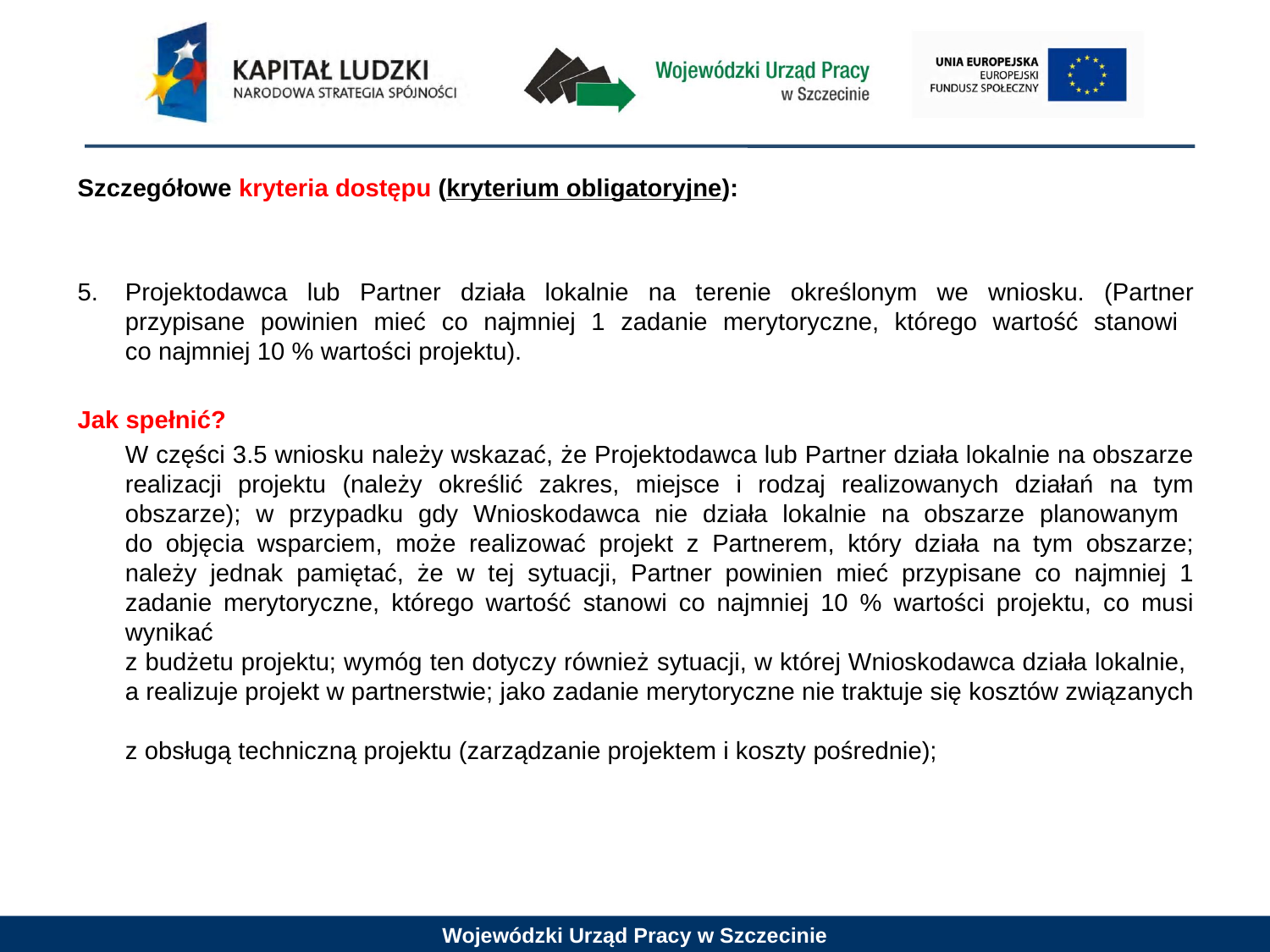

Szczegółowe kryteria dostępu (kryterium obligatoryjne):

Projektodawca lub Partner działa lokalnie na terenie określonym we wniosku. (Partner przypisane powinien mieć co najmniej 1 zadanie merytoryczne, którego wartość stanowi
co najmniej 10 % wartości projektu).

Jak spełnić?
	W części 3.5 wniosku należy wskazać, że Projektodawca lub Partner działa lokalnie na obszarze realizacji projektu (należy określić zakres, miejsce i rodzaj realizowanych działań na tym obszarze); w przypadku gdy Wnioskodawca nie działa lokalnie na obszarze planowanym
do objęcia wsparciem, może realizować projekt z Partnerem, który działa na tym obszarze; należy jednak pamiętać, że w tej sytuacji, Partner powinien mieć przypisane co najmniej 1 zadanie merytoryczne, którego wartość stanowi co najmniej 10 % wartości projektu, co musi wynikać
z budżetu projektu; wymóg ten dotyczy również sytuacji, w której Wnioskodawca działa lokalnie,
a realizuje projekt w partnerstwie; jako zadanie merytoryczne nie traktuje się kosztów związanych
z obsługą techniczną projektu (zarządzanie projektem i koszty pośrednie);